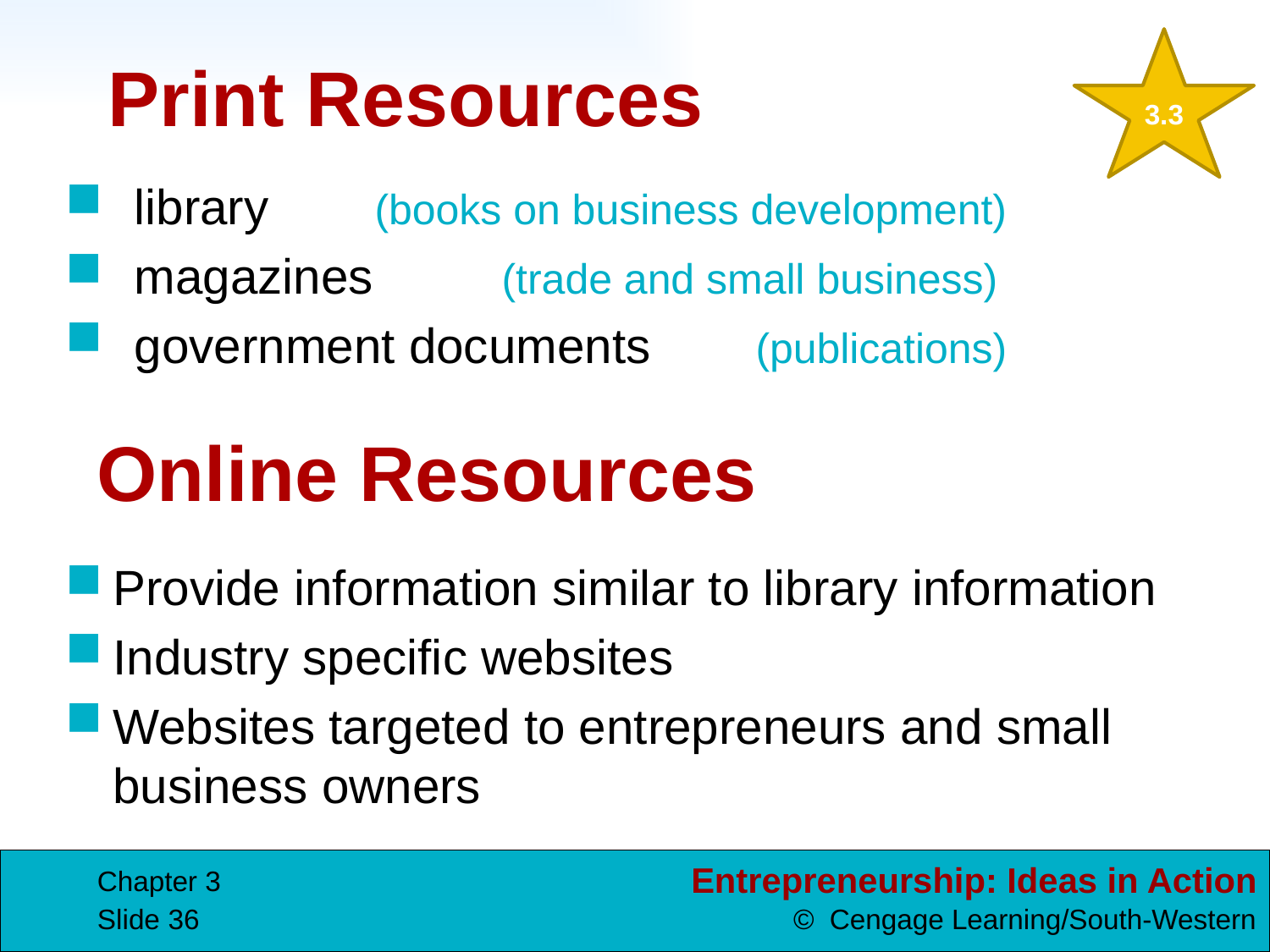

3.3
# Print Resources
 library 	(books on business development)
 magazines 	(trade and small business)
 government documents 	(publications)
Online Resources
Provide information similar to library information
Industry specific websites
Websites targeted to entrepreneurs and small business owners
Chapter 3
Slide 36